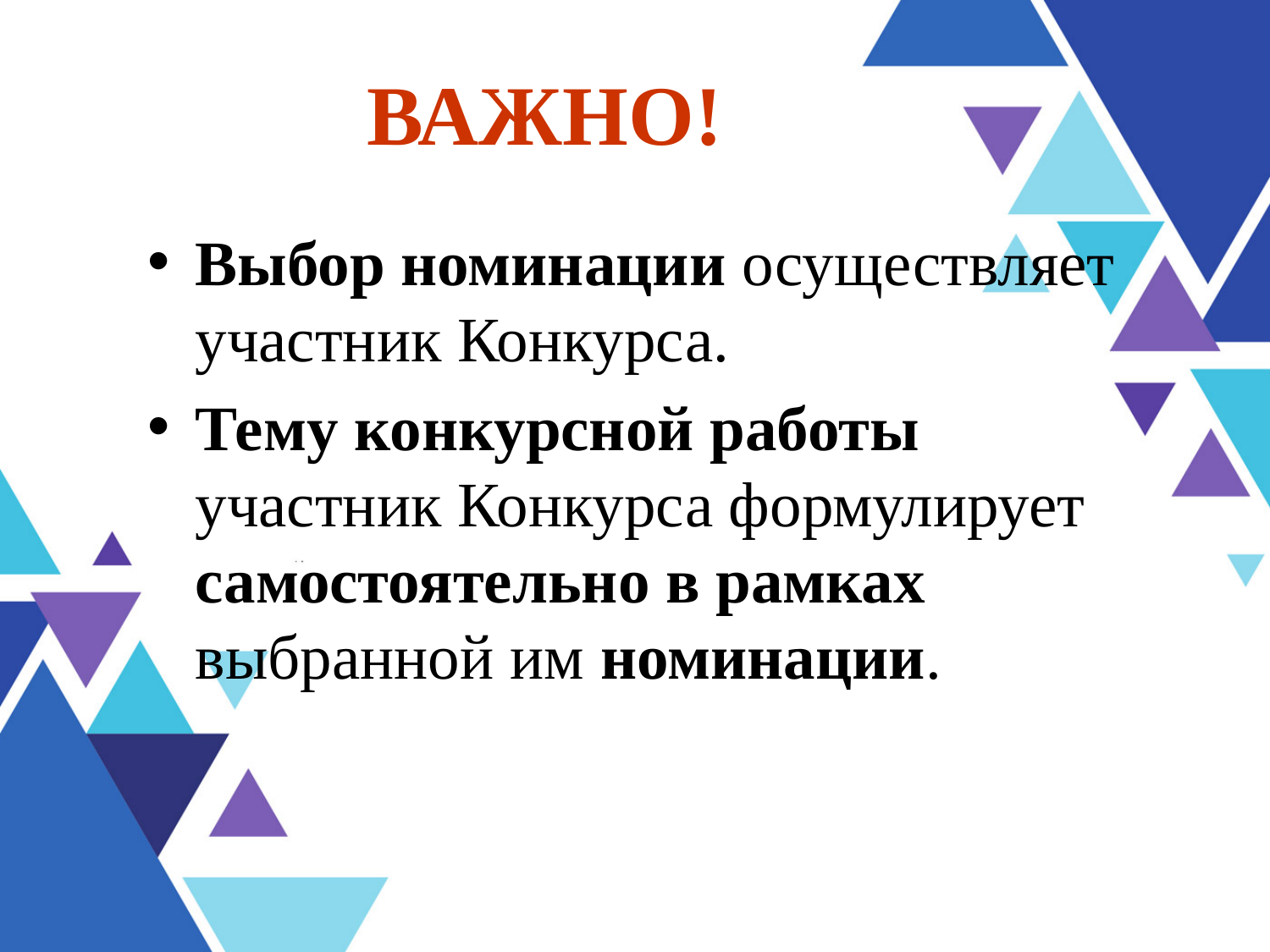

ВАЖНО!
Выбор номинации осуществляет участник Конкурса.
Тему конкурсной работы участник Конкурса формулирует самостоятельно в рамках выбранной им номинации.